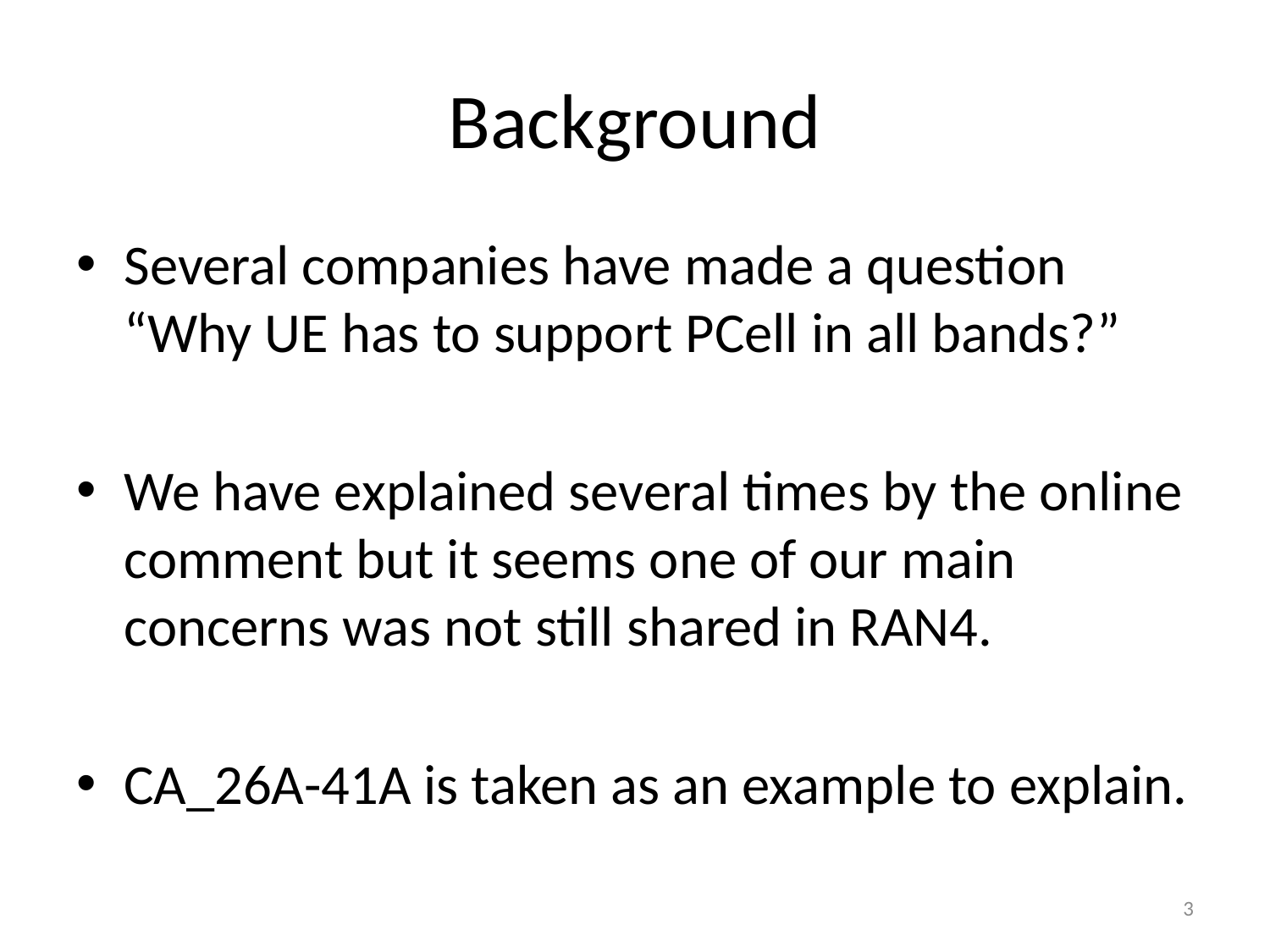

# Background
Several companies have made a question “Why UE has to support PCell in all bands?”

We have explained several times by the online comment but it seems one of our main concerns was not still shared in RAN4.

CA_26A-41A is taken as an example to explain.
3